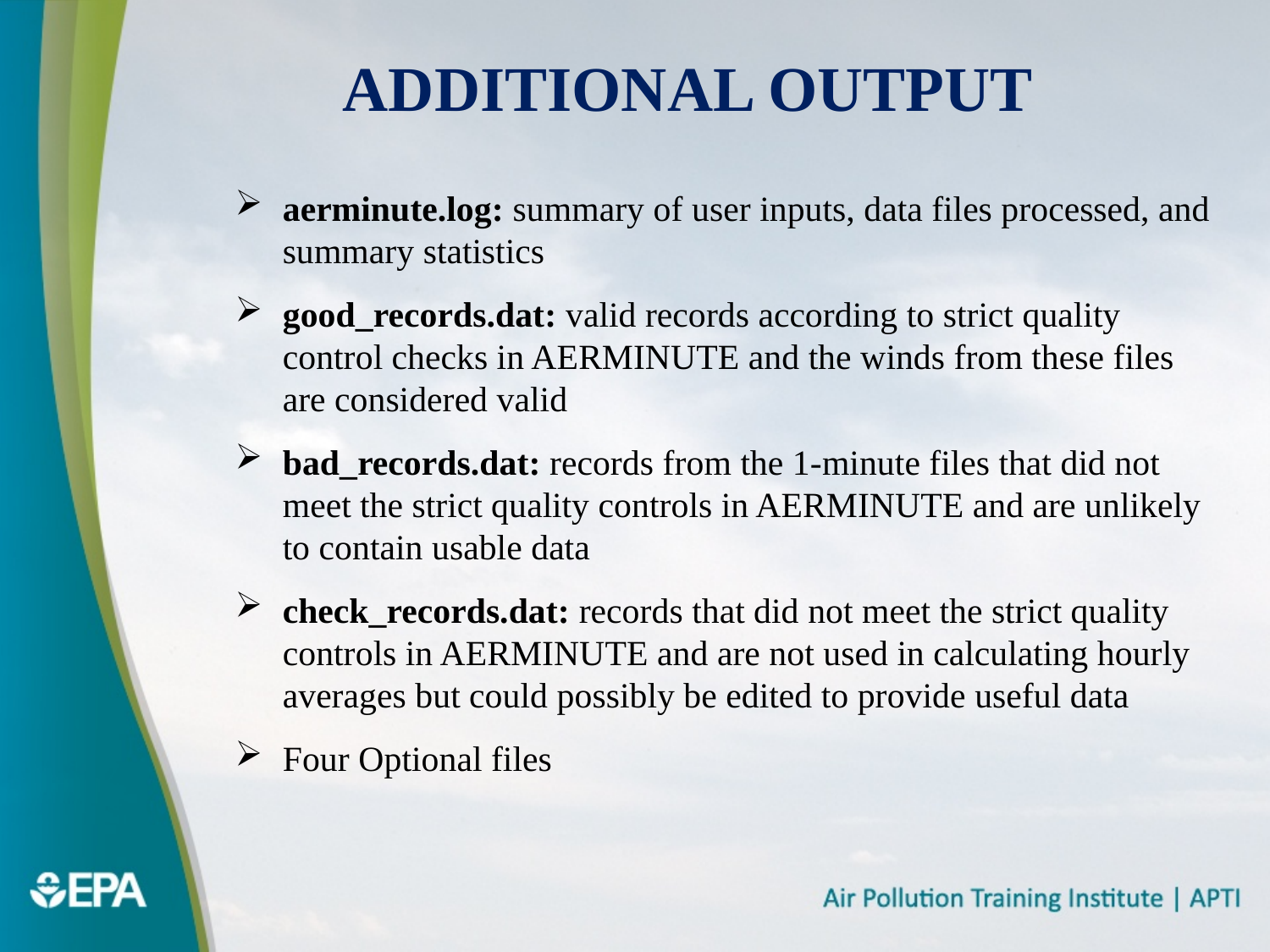

# Additional Output
aerminute.log: summary of user inputs, data files processed, and summary statistics
good_records.dat: valid records according to strict quality control checks in AERMINUTE and the winds from these files are considered valid
bad_records.dat: records from the 1-minute files that did not meet the strict quality controls in AERMINUTE and are unlikely to contain usable data
check_records.dat: records that did not meet the strict quality controls in AERMINUTE and are not used in calculating hourly averages but could possibly be edited to provide useful data
Four Optional files